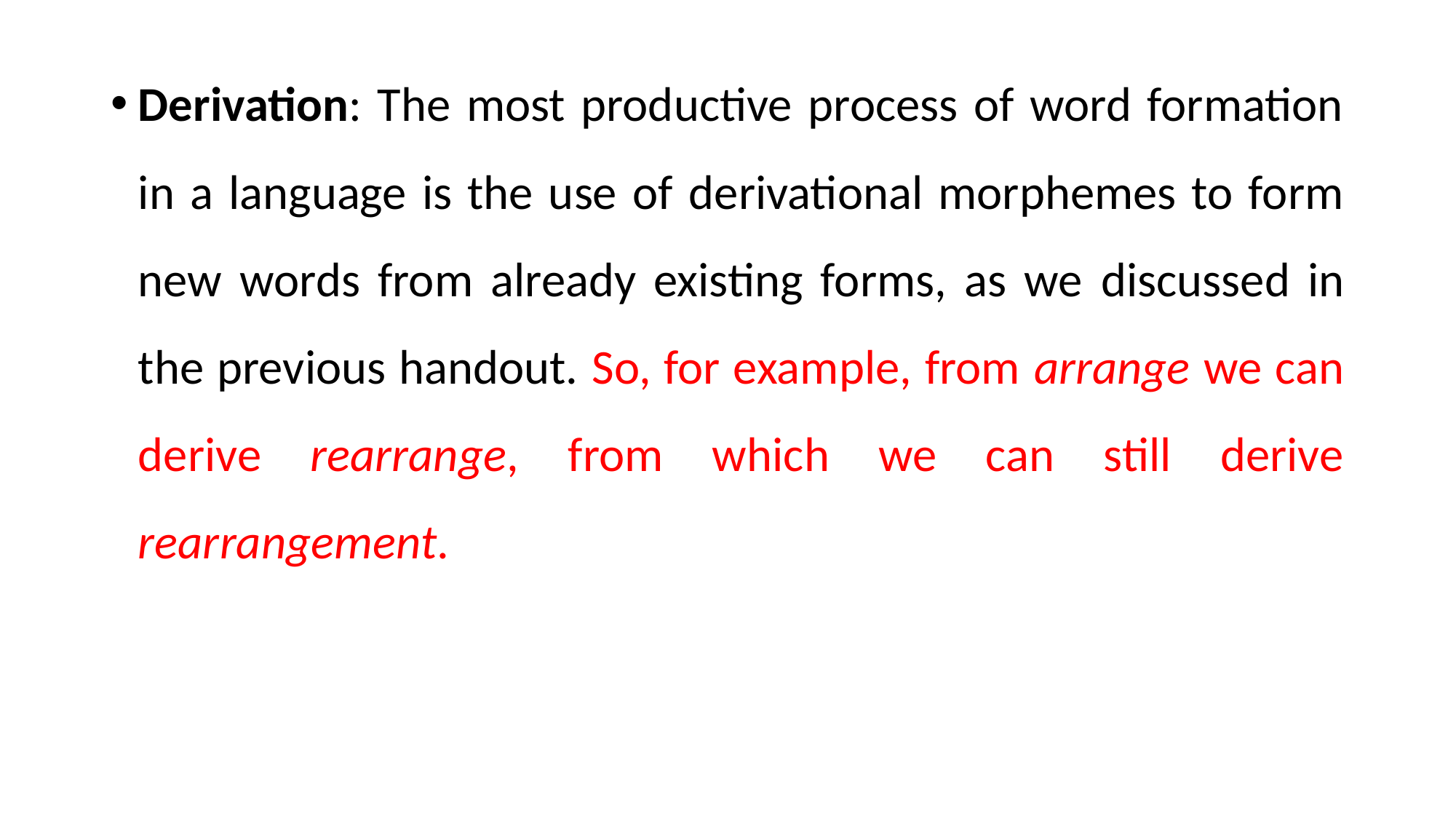

Derivation: The most productive process of word formation in a language is the use of derivational morphemes to form new words from already existing forms, as we discussed in the previous handout. So, for example, from arrange we can derive rearrange, from which we can still derive rearrangement.